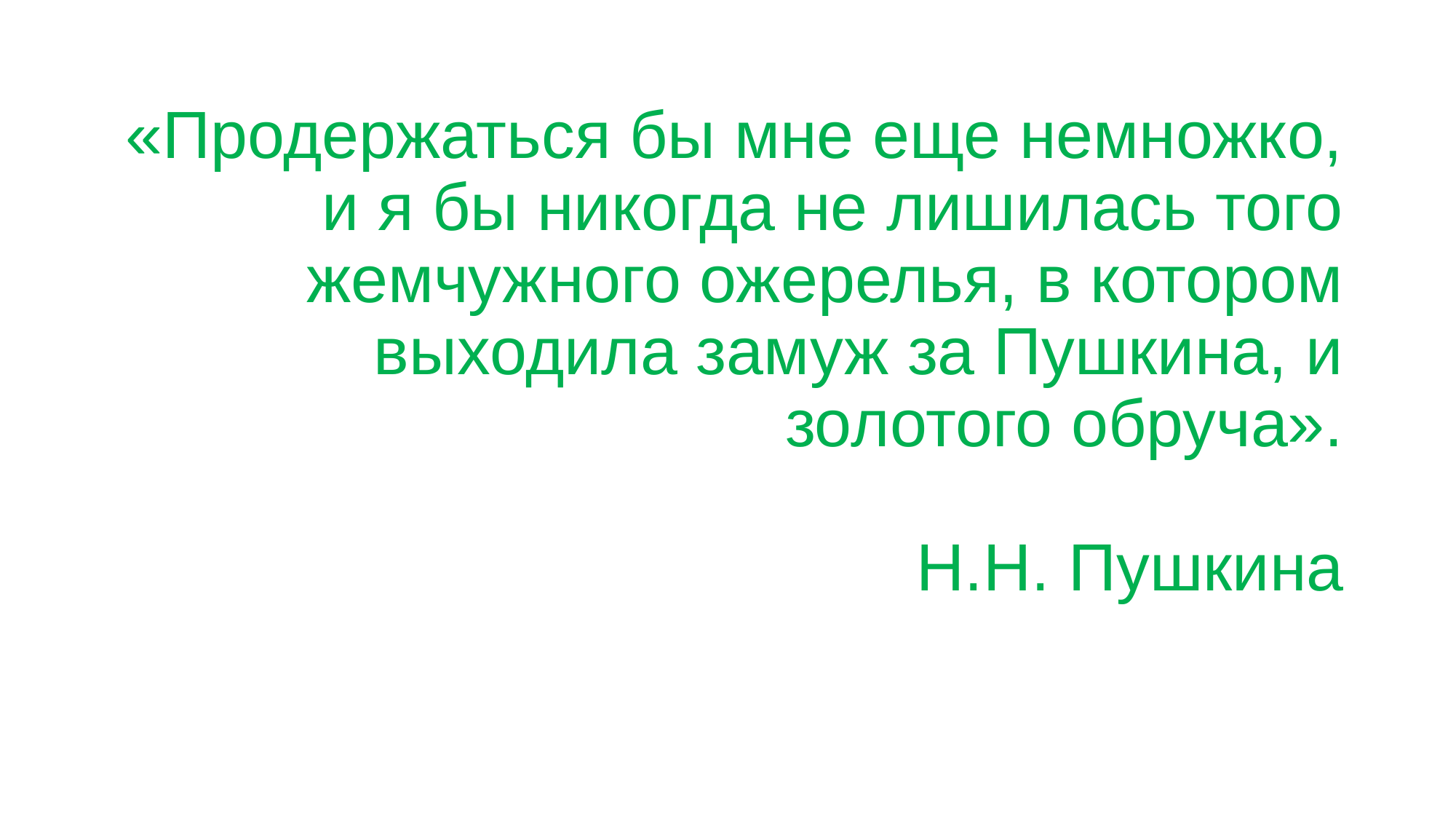

# «Продержаться бы мне еще немножко, и я бы никогда не лишилась того жемчужного ожерелья, в котором выходила замуж за Пушкина, и золотого обруча». Н.Н. Пушкина